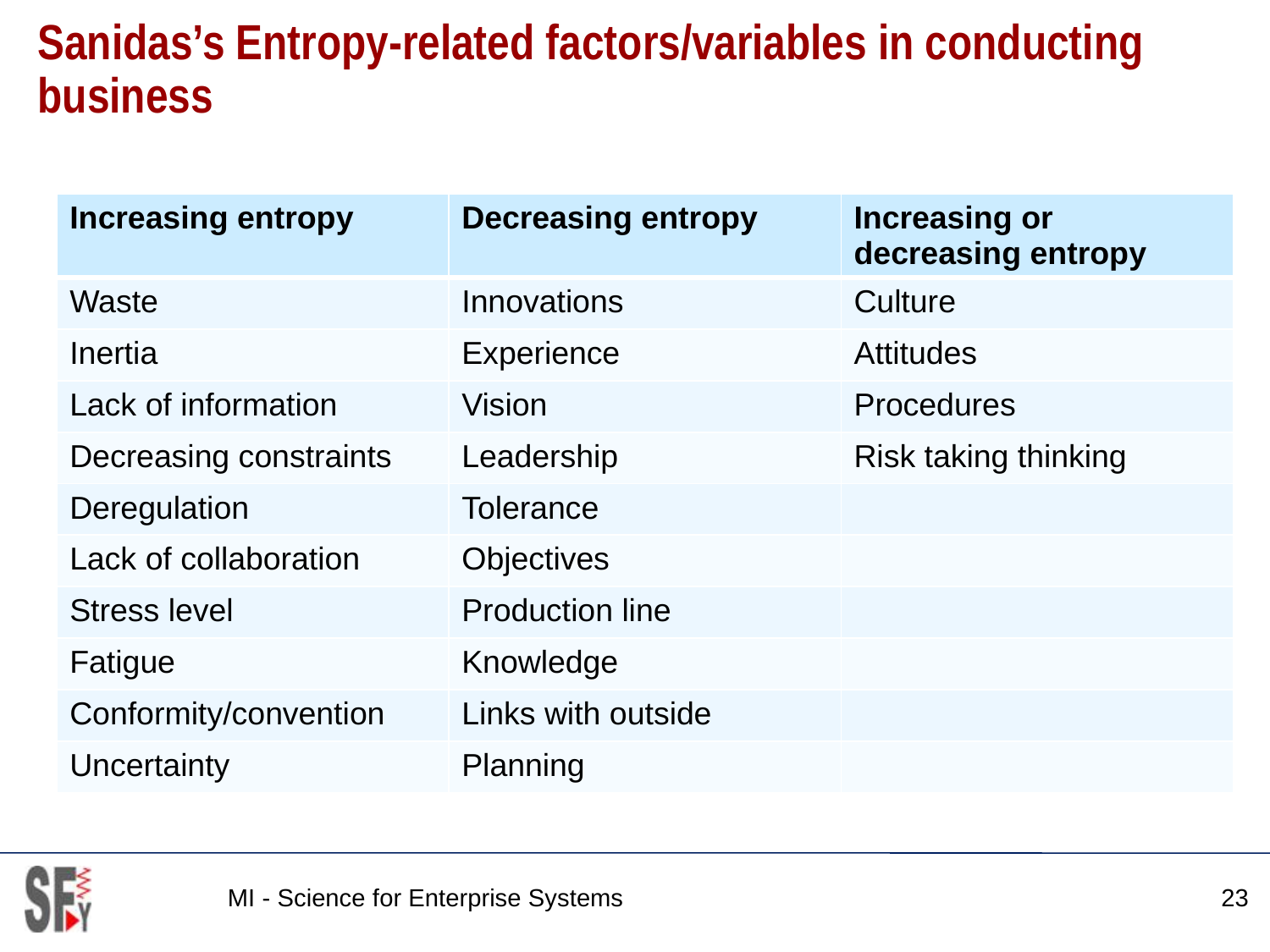

# Sanidas’s Entropy-related factors/variables in conducting business
| Increasing entropy | Decreasing entropy | Increasing or decreasing entropy |
| --- | --- | --- |
| Waste | Innovations | Culture |
| Inertia | Experience | Attitudes |
| Lack of information | Vision | Procedures |
| Decreasing constraints | Leadership | Risk taking thinking |
| Deregulation | Tolerance |  |
| Lack of collaboration | Objectives |  |
| Stress level | Production line |  |
| Fatigue | Knowledge |  |
| Conformity/convention | Links with outside |  |
| Uncertainty | Planning |  |
MI - Science for Enterprise Systems
23